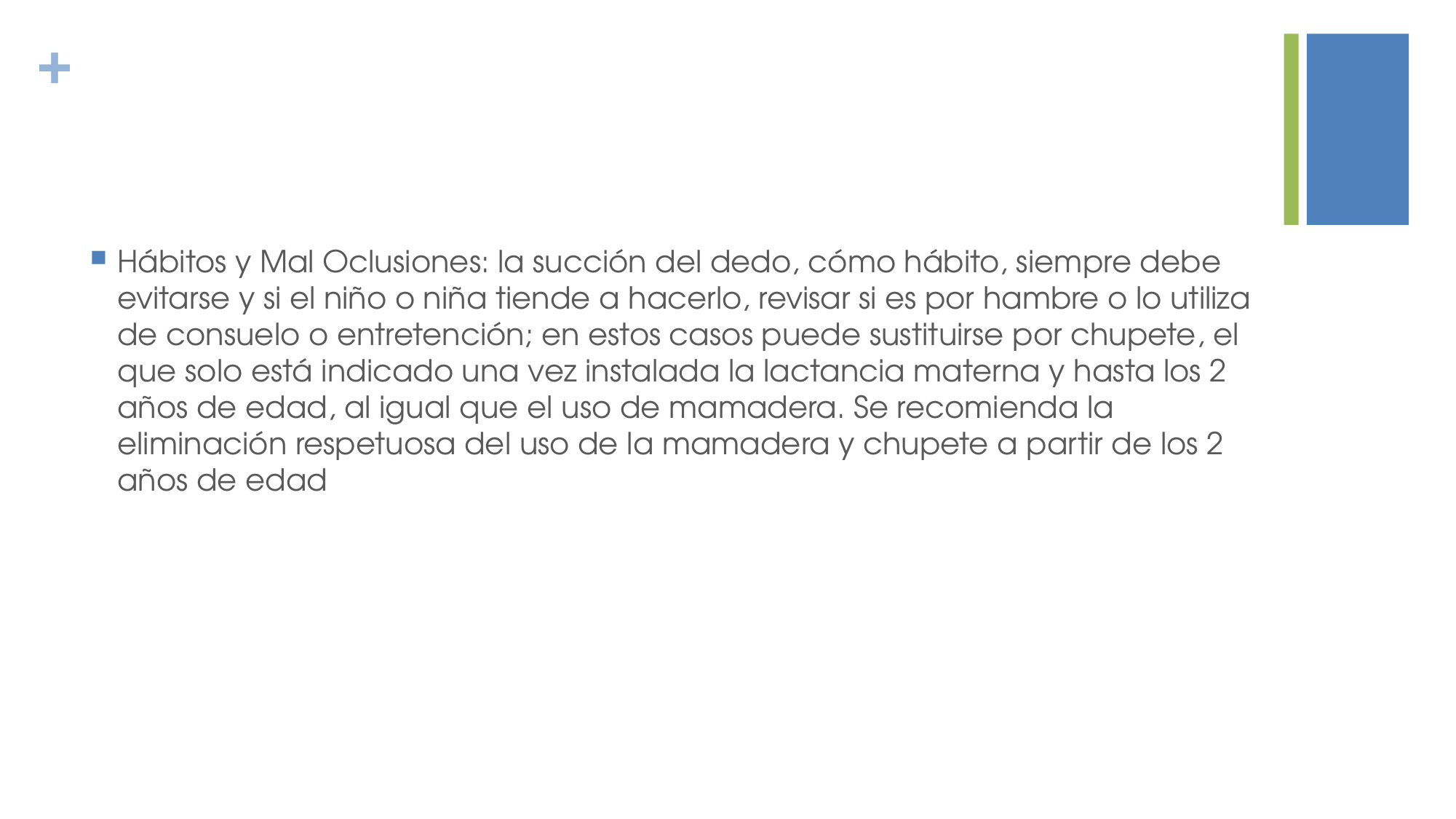

#
Hábitos y Mal Oclusiones: la succión del dedo, cómo hábito, siempre debe evitarse y si el niño o niña tiende a hacerlo, revisar si es por hambre o lo utiliza de consuelo o entretención; en estos casos puede sustituirse por chupete, el que solo está indicado una vez instalada la lactancia materna y hasta los 2 años de edad, al igual que el uso de mamadera. Se recomienda la eliminación respetuosa del uso de la mamadera y chupete a partir de los 2 años de edad